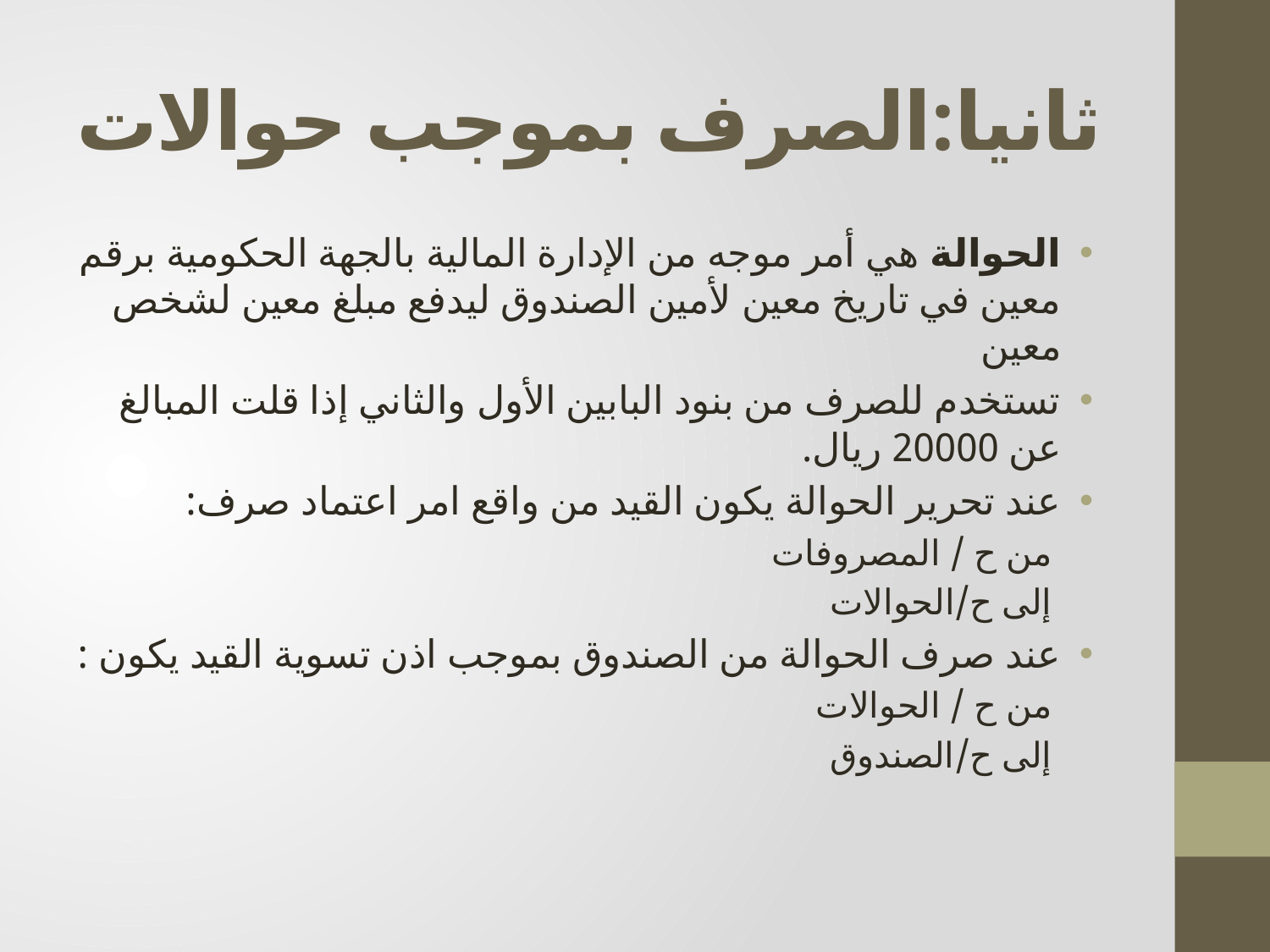

# ثانيا:الصرف بموجب حوالات
الحوالة هي أمر موجه من الإدارة المالية بالجهة الحكومية برقم معين في تاريخ معين لأمين الصندوق ليدفع مبلغ معين لشخص معين
تستخدم للصرف من بنود البابين الأول والثاني إذا قلت المبالغ عن 20000 ريال.
عند تحرير الحوالة يكون القيد من واقع امر اعتماد صرف:
من ح / المصروفات
إلى ح/الحوالات
عند صرف الحوالة من الصندوق بموجب اذن تسوية القيد يكون :
من ح / الحوالات
إلى ح/الصندوق